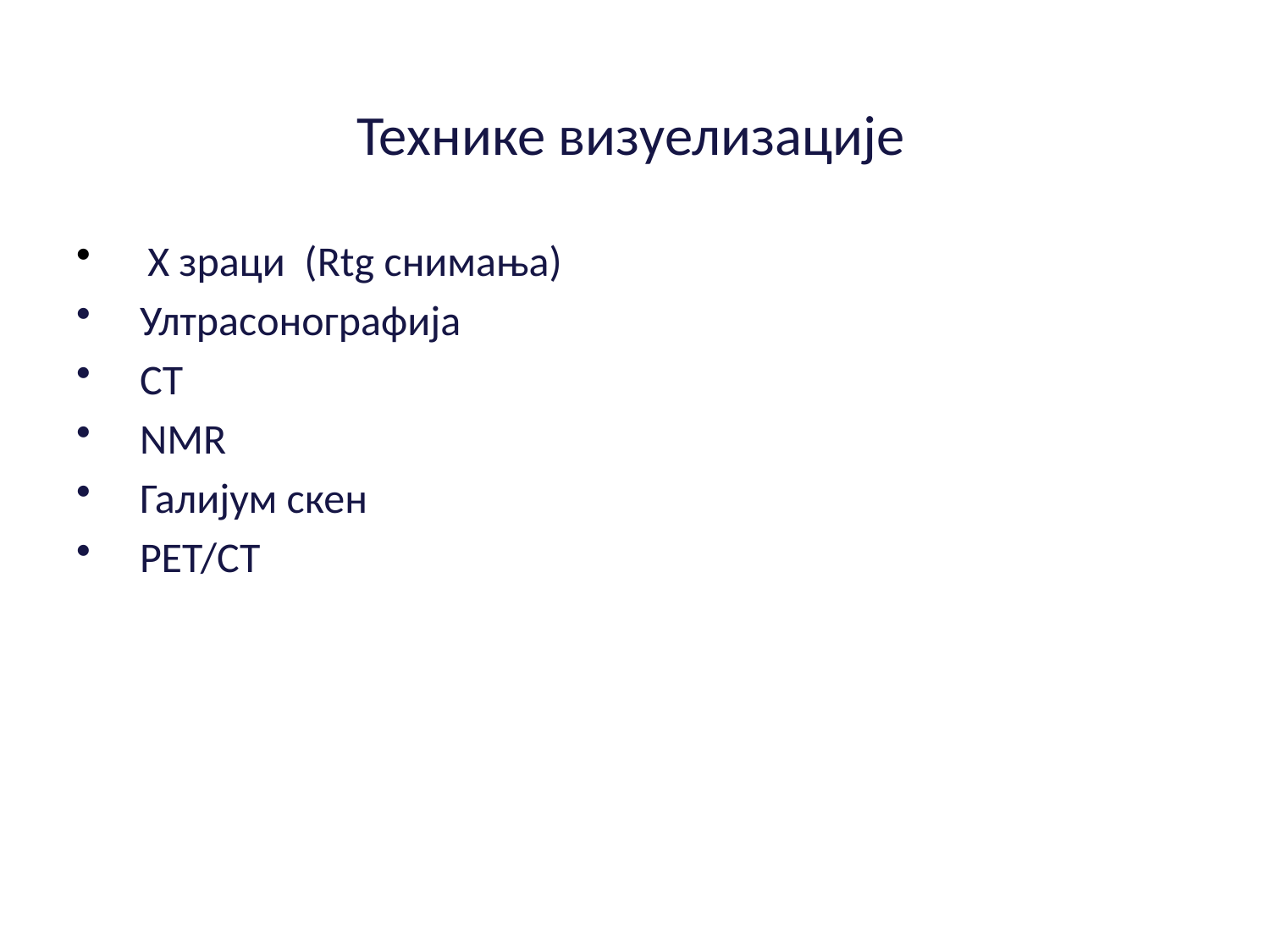

# Технике визуелизације

  X зраци  (Rtg снимања)
Ултрасонографија
CT
NMR
Галијум скен
PET/CT